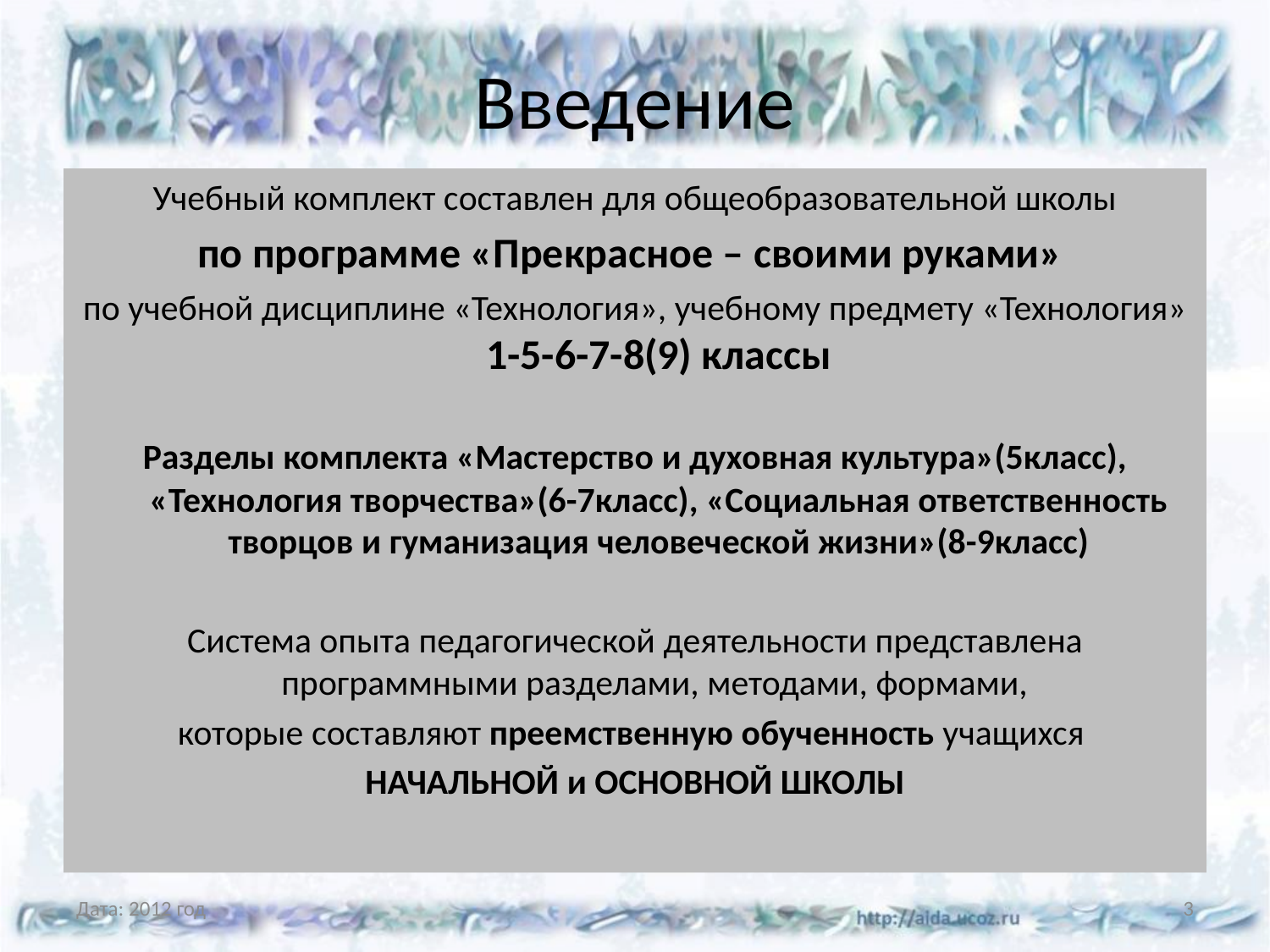

# Введение
Учебный комплект составлен для общеобразовательной школы
по программе «Прекрасное – своими руками»
по учебной дисциплине «Технология», учебному предмету «Технология» 1-5-6-7-8(9) классы

Разделы комплекта «Мастерство и духовная культура»(5класс), «Технология творчества»(6-7класс), «Социальная ответственность творцов и гуманизация человеческой жизни»(8-9класс)

Система опыта педагогической деятельности представлена программными разделами, методами, формами,
которые составляют преемственную обученность учащихся
НАЧАЛЬНОЙ и ОСНОВНОЙ ШКОЛЫ
Дата: 2012 год
3